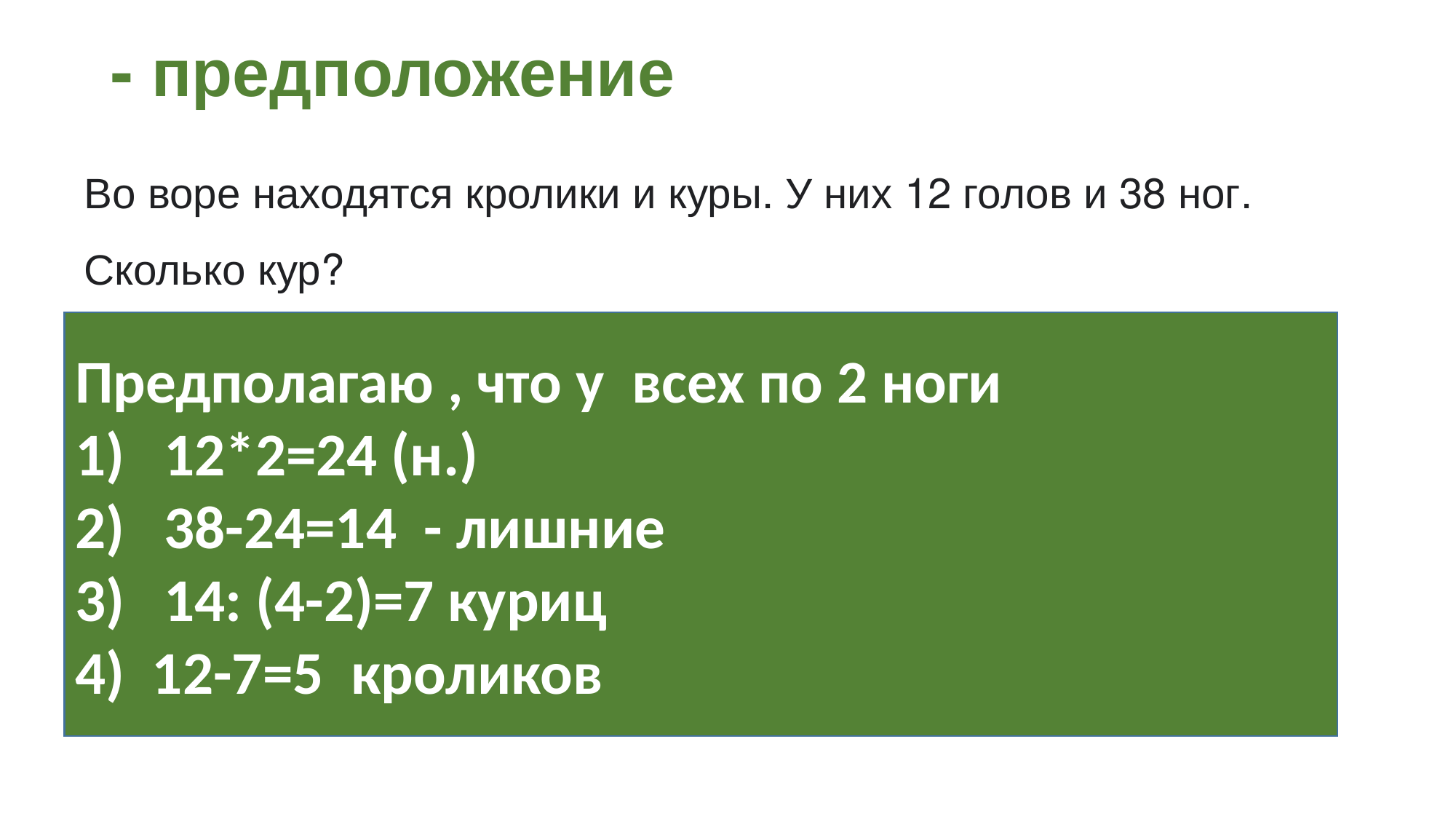

# - предположение
Во воре находятся кролики и куры. У них 12 голов и 38 ног. Сколько кур?
Предполагаю , что у  всех по 2 ноги
12*2=24 (н.)
38-24=14  - лишние
14: (4-2)=7 куриц
4)  12-7=5  кроликов